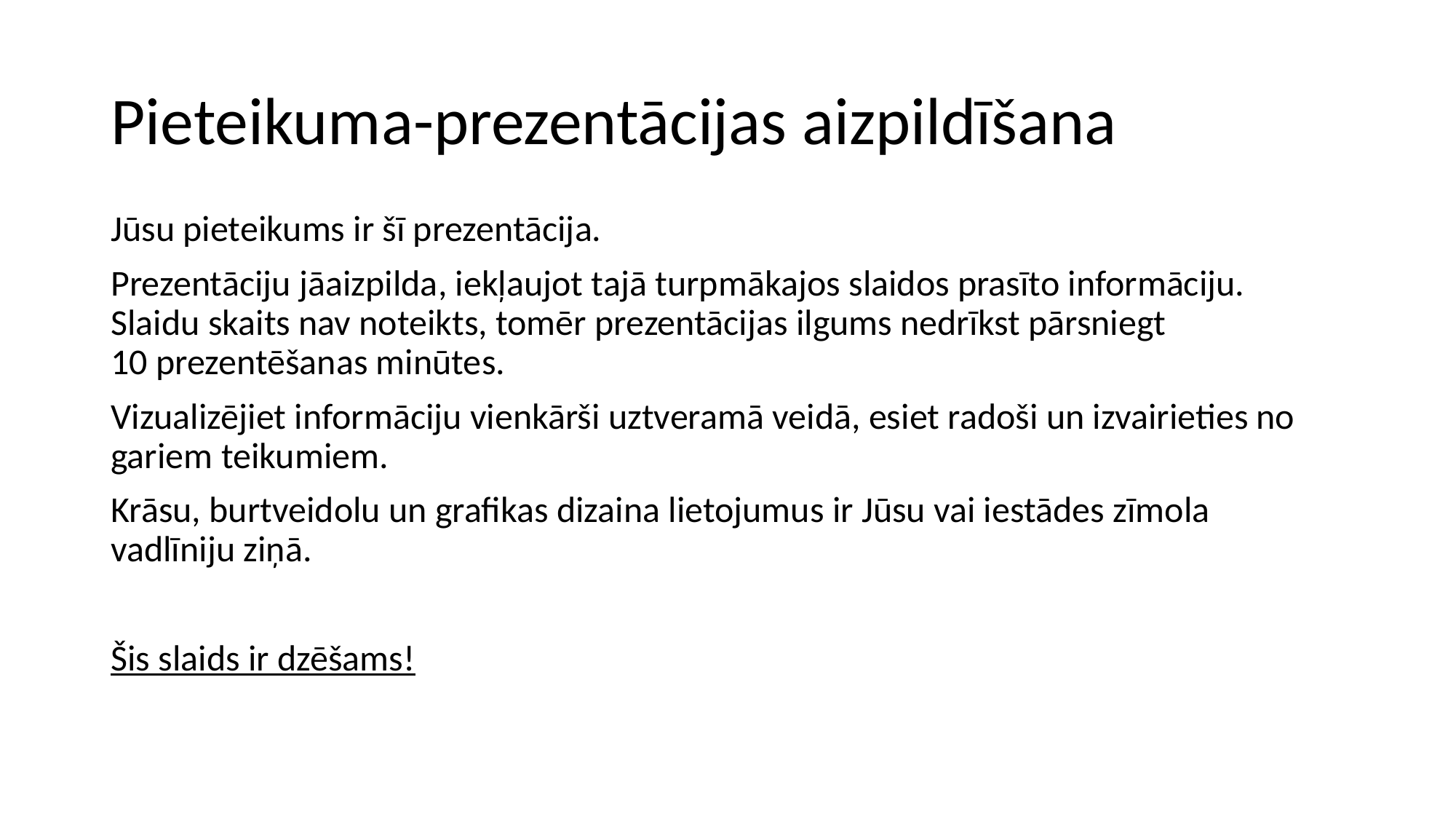

# Pieteikuma-prezentācijas aizpildīšana
Jūsu pieteikums ir šī prezentācija.
Prezentāciju jāaizpilda, iekļaujot tajā turpmākajos slaidos prasīto informāciju. Slaidu skaits nav noteikts, tomēr prezentācijas ilgums nedrīkst pārsniegt 10 prezentēšanas minūtes.
Vizualizējiet informāciju vienkārši uztveramā veidā, esiet radoši un izvairieties no gariem teikumiem.
Krāsu, burtveidolu un grafikas dizaina lietojumus ir Jūsu vai iestādes zīmola vadlīniju ziņā.

Šis slaids ir dzēšams!